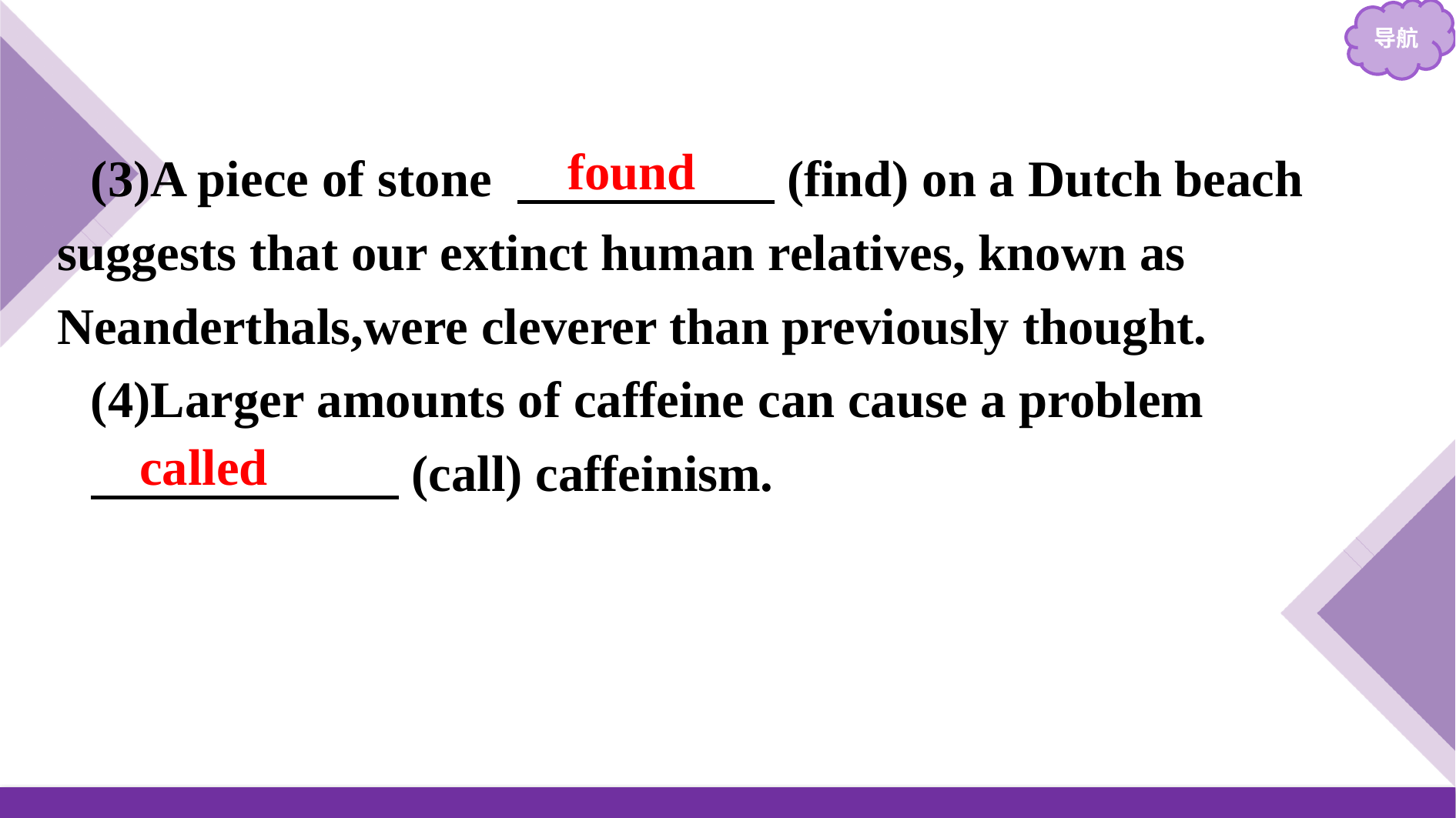

(3)A piece of stone 　　　　　(find) on a Dutch beach suggests that our extinct human relatives, known as Neanderthals,were cleverer than previously thought.
(4)Larger amounts of caffeine can cause a problem
　　　　　　(call) caffeinism.
found
called